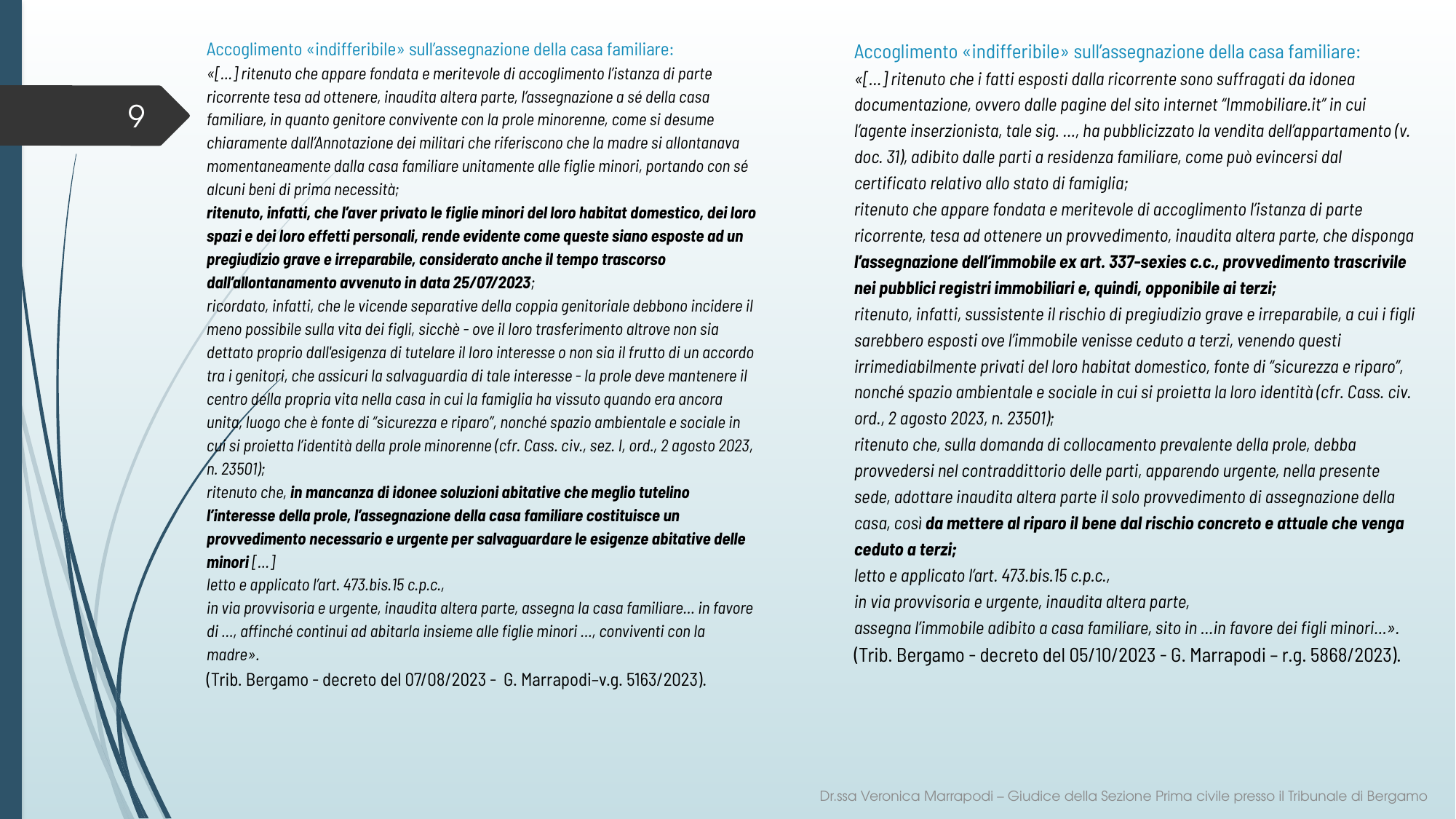

# Accoglimento «indifferibile» sull’assegnazione della casa familiare: «[…] ritenuto che appare fondata e meritevole di accoglimento l’istanza di parte ricorrente tesa ad ottenere, inaudita altera parte, l’assegnazione a sé della casa familiare, in quanto genitore convivente con la prole minorenne, come si desume chiaramente dall’Annotazione dei militari che riferiscono che la madre si allontanava momentaneamente dalla casa familiare unitamente alle figlie minori, portando con sé alcuni beni di prima necessità; ritenuto, infatti, che l’aver privato le figlie minori del loro habitat domestico, dei loro spazi e dei loro effetti personali, rende evidente come queste siano esposte ad un pregiudizio grave e irreparabile, considerato anche il tempo trascorso dall’allontanamento avvenuto in data 25/07/2023; ricordato, infatti, che le vicende separative della coppia genitoriale debbono incidere il meno possibile sulla vita dei figli, sicchè - ove il loro trasferimento altrove non sia dettato proprio dall'esigenza di tutelare il loro interesse o non sia il frutto di un accordo tra i genitori, che assicuri la salvaguardia di tale interesse - la prole deve mantenere il centro della propria vita nella casa in cui la famiglia ha vissuto quando era ancora unita, luogo che è fonte di “sicurezza e riparo”, nonché spazio ambientale e sociale in cui si proietta l’identità della prole minorenne (cfr. Cass. civ., sez. I, ord., 2 agosto 2023, n. 23501); ritenuto che, in mancanza di idonee soluzioni abitative che meglio tutelino l’interesse della prole, l’assegnazione della casa familiare costituisce un provvedimento necessario e urgente per salvaguardare le esigenze abitative delle minori […] letto e applicato l’art. 473.bis.15 c.p.c., in via provvisoria e urgente, inaudita altera parte, assegna la casa familiare… in favore di …, affinché continui ad abitarla insieme alle figlie minori …, conviventi con la madre». (Trib. Bergamo - decreto del 07/08/2023 -  G. Marrapodi–v.g. 5163/2023).
Accoglimento «indifferibile» sull’assegnazione della casa familiare:
«[…] ritenuto che i fatti esposti dalla ricorrente sono suffragati da idonea documentazione, ovvero dalle pagine del sito internet “Immobiliare.it” in cui l’agente inserzionista, tale sig. …, ha pubblicizzato la vendita dell’appartamento (v. doc. 31), adibito dalle parti a residenza familiare, come può evincersi dal certificato relativo allo stato di famiglia;
ritenuto che appare fondata e meritevole di accoglimento l’istanza di parte ricorrente, tesa ad ottenere un provvedimento, inaudita altera parte, che disponga l’assegnazione dell’immobile ex art. 337-sexies c.c., provvedimento trascrivile nei pubblici registri immobiliari e, quindi, opponibile ai terzi;
ritenuto, infatti, sussistente il rischio di pregiudizio grave e irreparabile, a cui i figli sarebbero esposti ove l’immobile venisse ceduto a terzi, venendo questi irrimediabilmente privati del loro habitat domestico, fonte di “sicurezza e riparo”, nonché spazio ambientale e sociale in cui si proietta la loro identità (cfr. Cass. civ. ord., 2 agosto 2023, n. 23501);
ritenuto che, sulla domanda di collocamento prevalente della prole, debba provvedersi nel contraddittorio delle parti, apparendo urgente, nella presente sede, adottare inaudita altera parte il solo provvedimento di assegnazione della casa, così da mettere al riparo il bene dal rischio concreto e attuale che venga ceduto a terzi;
letto e applicato l’art. 473.bis.15 c.p.c.,
in via provvisoria e urgente, inaudita altera parte,
assegna l’immobile adibito a casa familiare, sito in …in favore dei figli minori…».
(Trib. Bergamo - decreto del 05/10/2023 - G. Marrapodi – r.g. 5868/2023).
9
Dr.ssa Veronica Marrapodi – Giudice della Sezione Prima civile presso il Tribunale di Bergamo